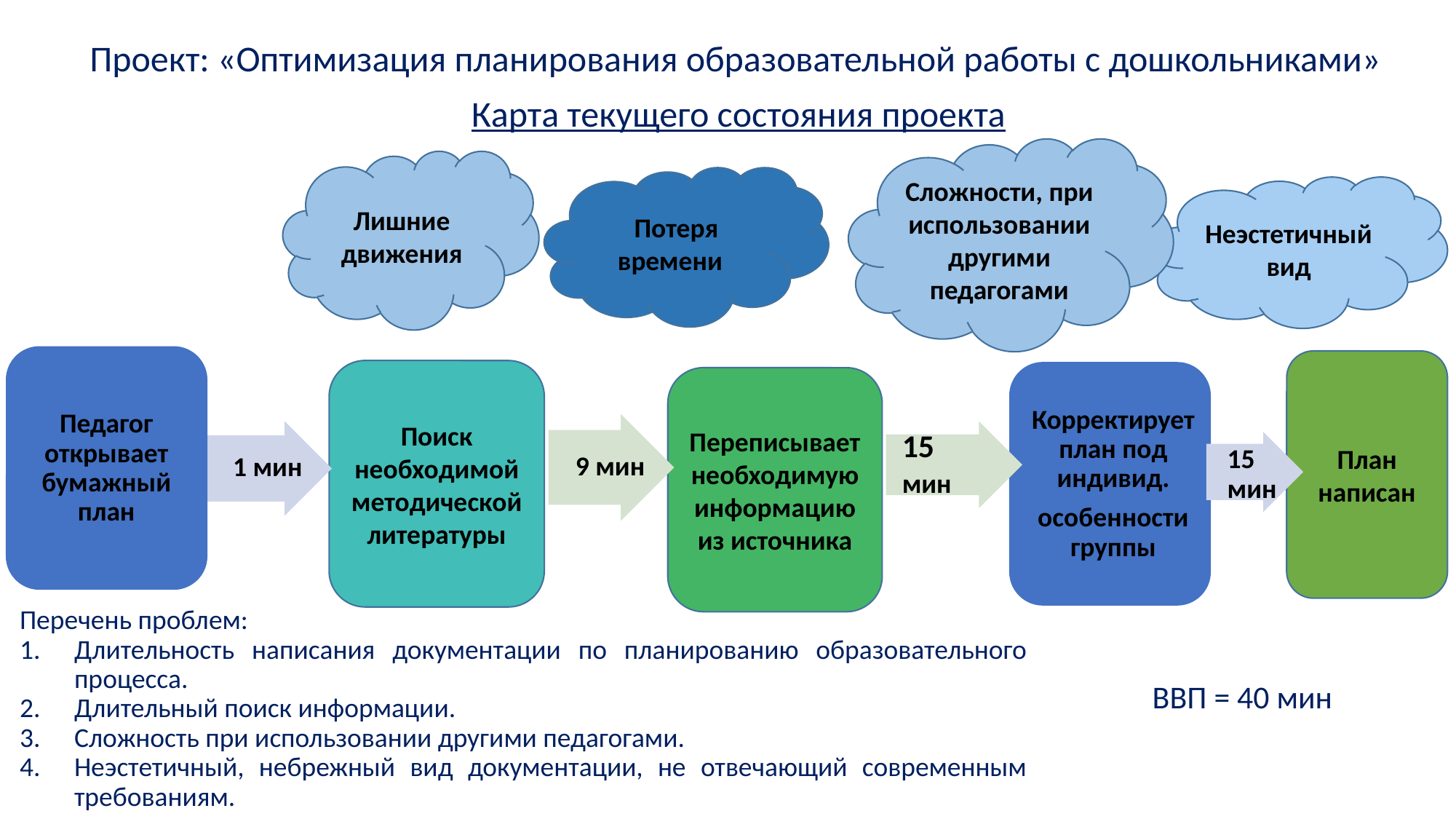

Проект: «Оптимизация планирования образовательной работы с дошкольниками»
# Карта текущего состояния проекта
Сложности, при использовании другими педагогами
Лишние движения
Потеря времени
Неэстетичный вид

Педагог открывает бумажный план
План написан
Поиск необходимой методической литературы

Корректирует план под индивид.
особенности группы
Переписывает необходимую информацию из источника

1 мин

15 мин

  9 мин

15
мин
Перечень проблем:
Длительность написания документации по планированию образовательного процесса.
Длительный поиск информации.
Сложность при использовании другими педагогами.
Неэстетичный, небрежный вид документации, не отвечающий современным требованиям.
ВВП = 40 мин